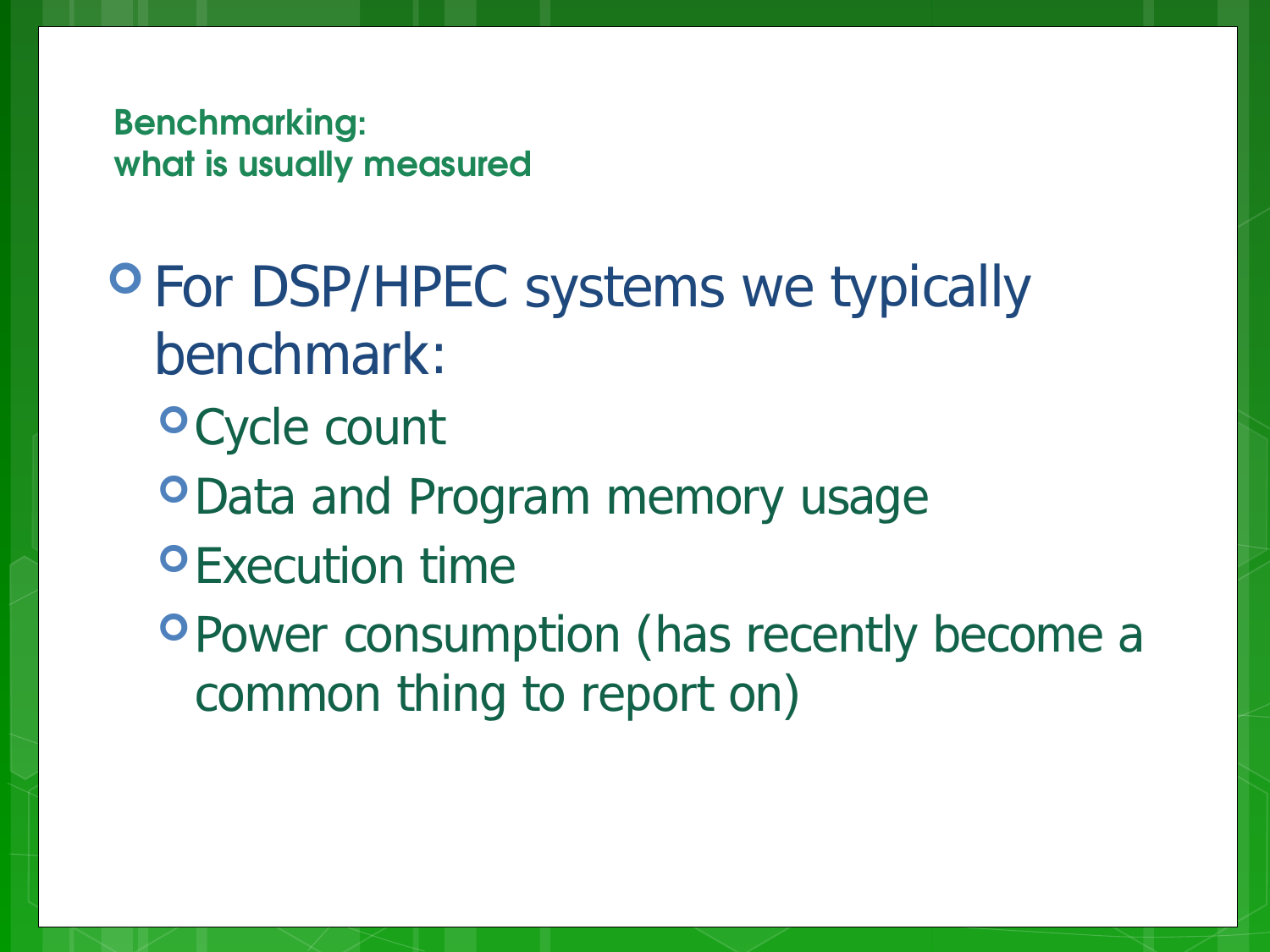

# Benchmarking: what is usually measured
For DSP/HPEC systems we typically benchmark:
Cycle count
Data and Program memory usage
Execution time
Power consumption (has recently become a common thing to report on)